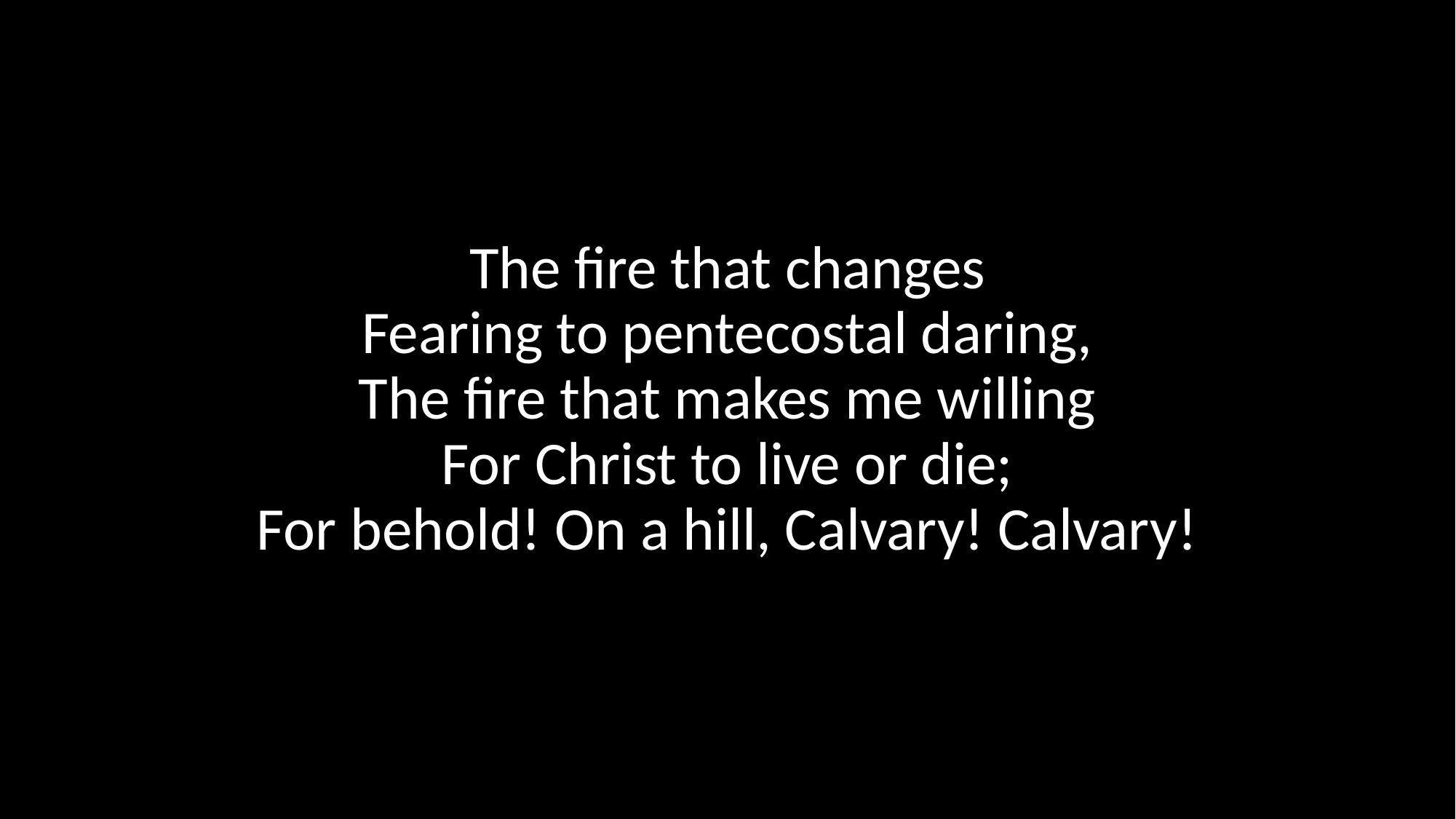

The fire that changes
Fearing to pentecostal daring,
The fire that makes me willing
For Christ to live or die;
For behold! On a hill, Calvary! Calvary!